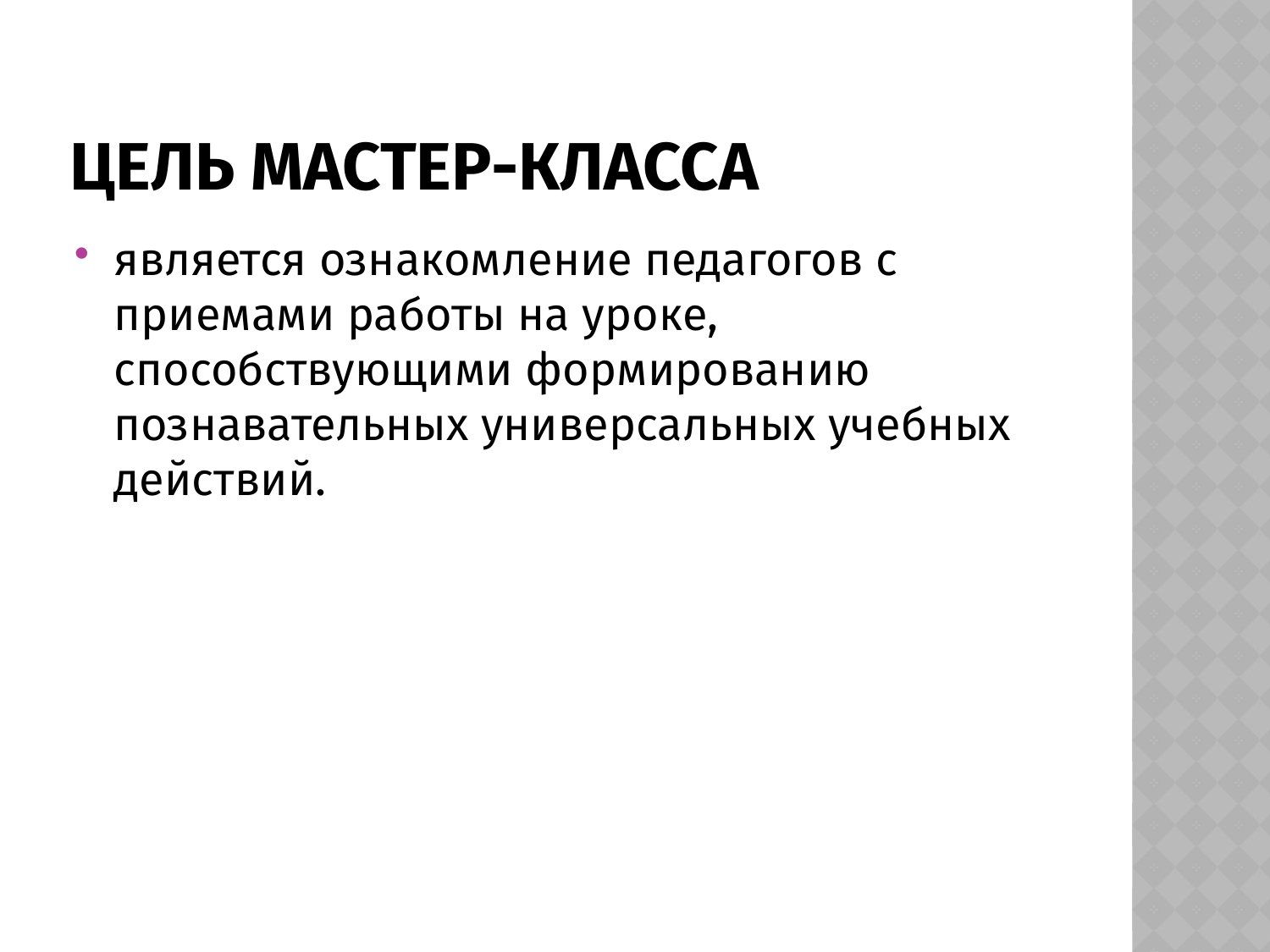

# Цель мастер-класса
является ознакомление педагогов с приемами работы на уроке, способствующими формированию познавательных универсальных учебных действий.